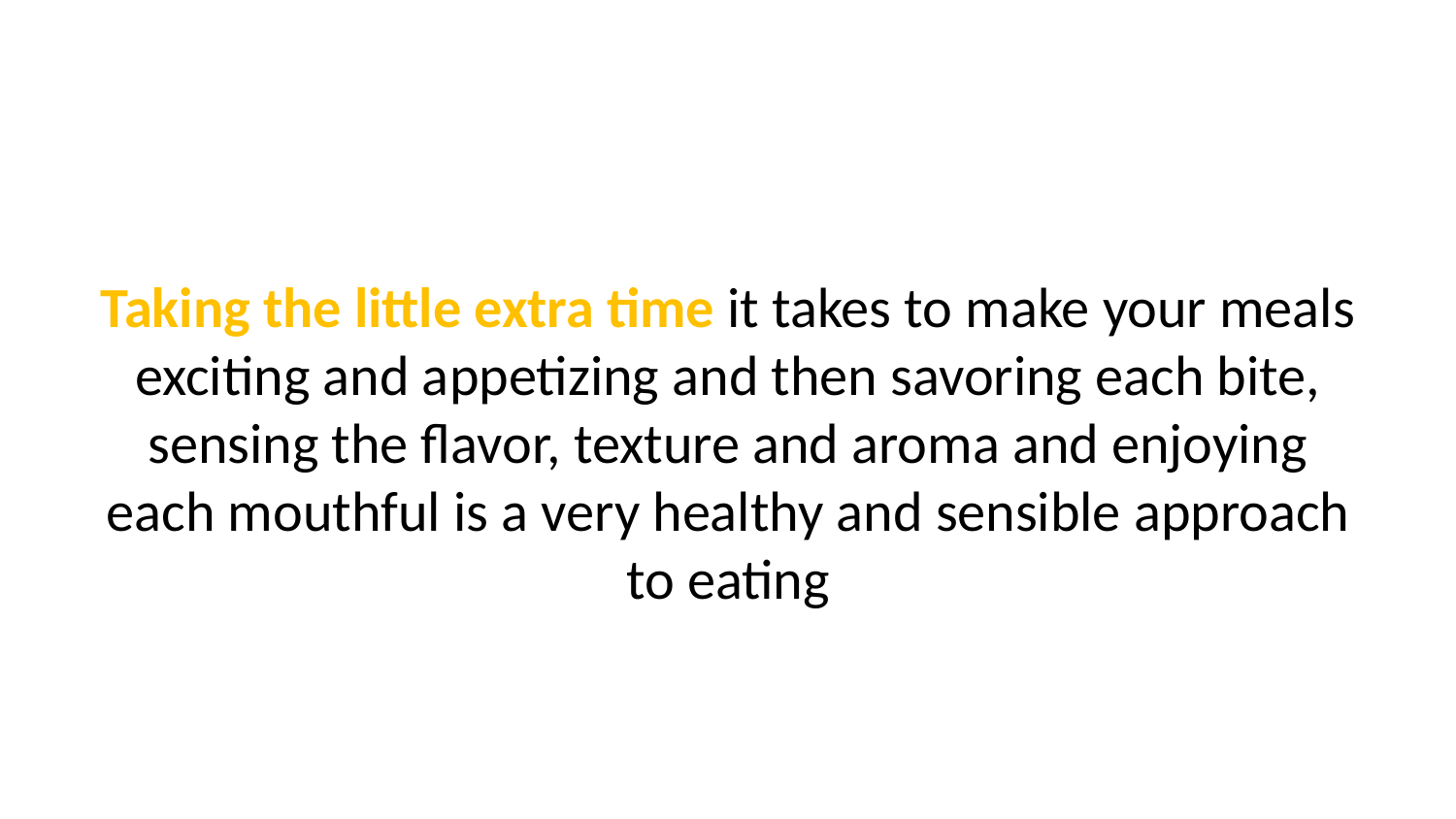

Taking the little extra time it takes to make your meals exciting and appetizing and then savoring each bite, sensing the flavor, texture and aroma and enjoying each mouthful is a very healthy and sensible approach to eating